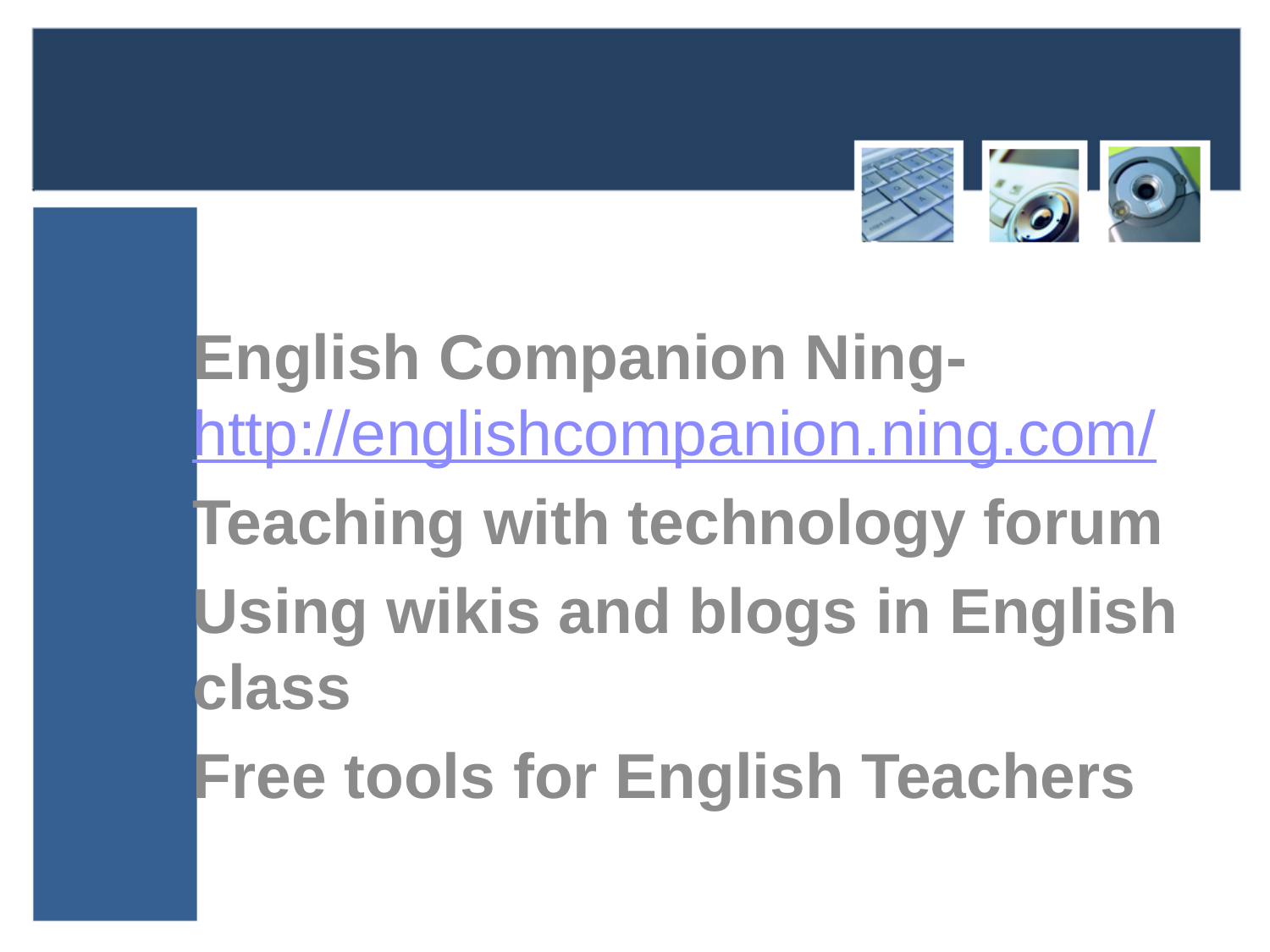

English Companion Ning- http://englishcompanion.ning.com/
Teaching with technology forum
Using wikis and blogs in English class
Free tools for English Teachers